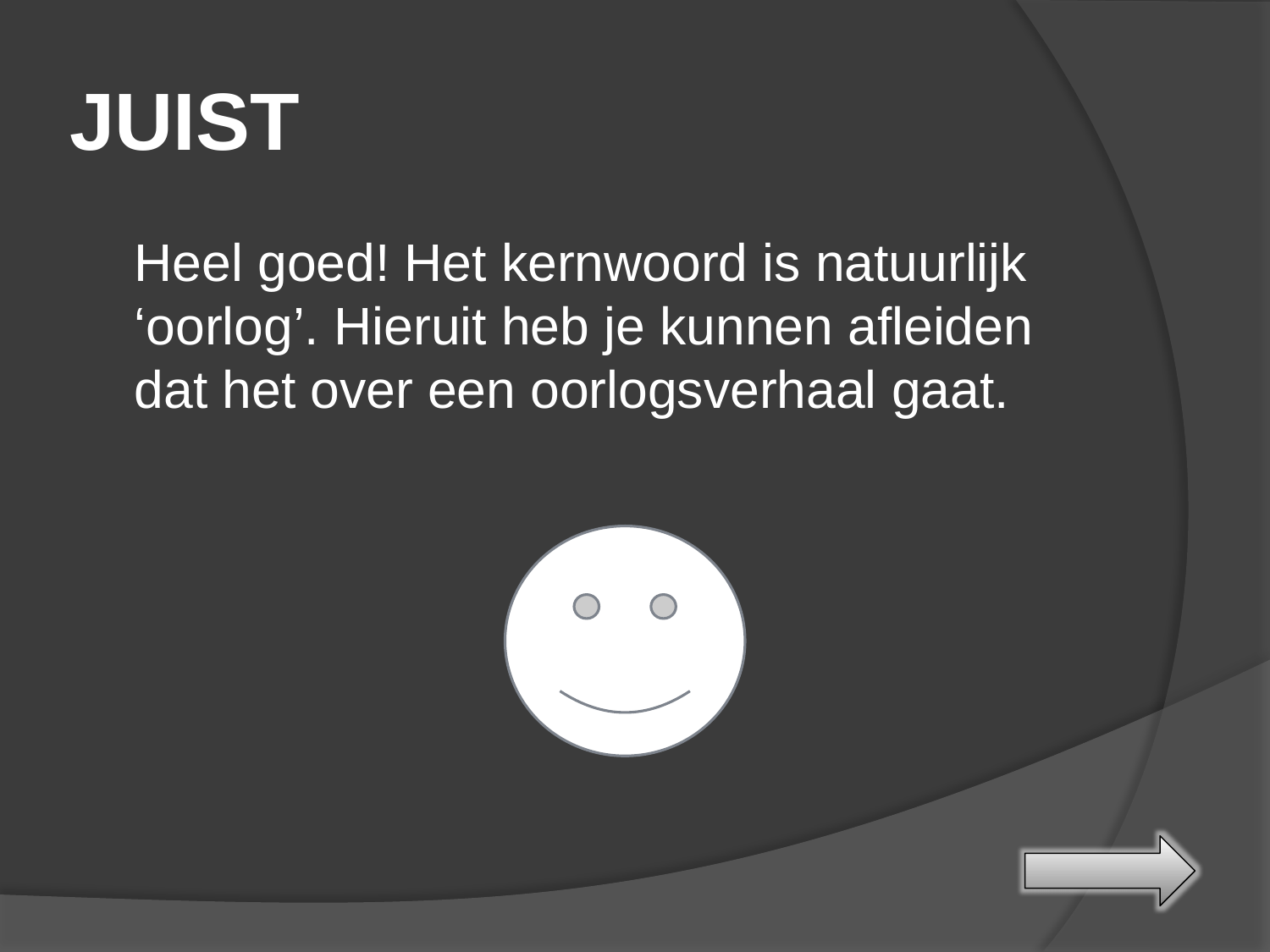

# JUIST
	Heel goed! Het kernwoord is natuurlijk ‘oorlog’. Hieruit heb je kunnen afleiden dat het over een oorlogsverhaal gaat.